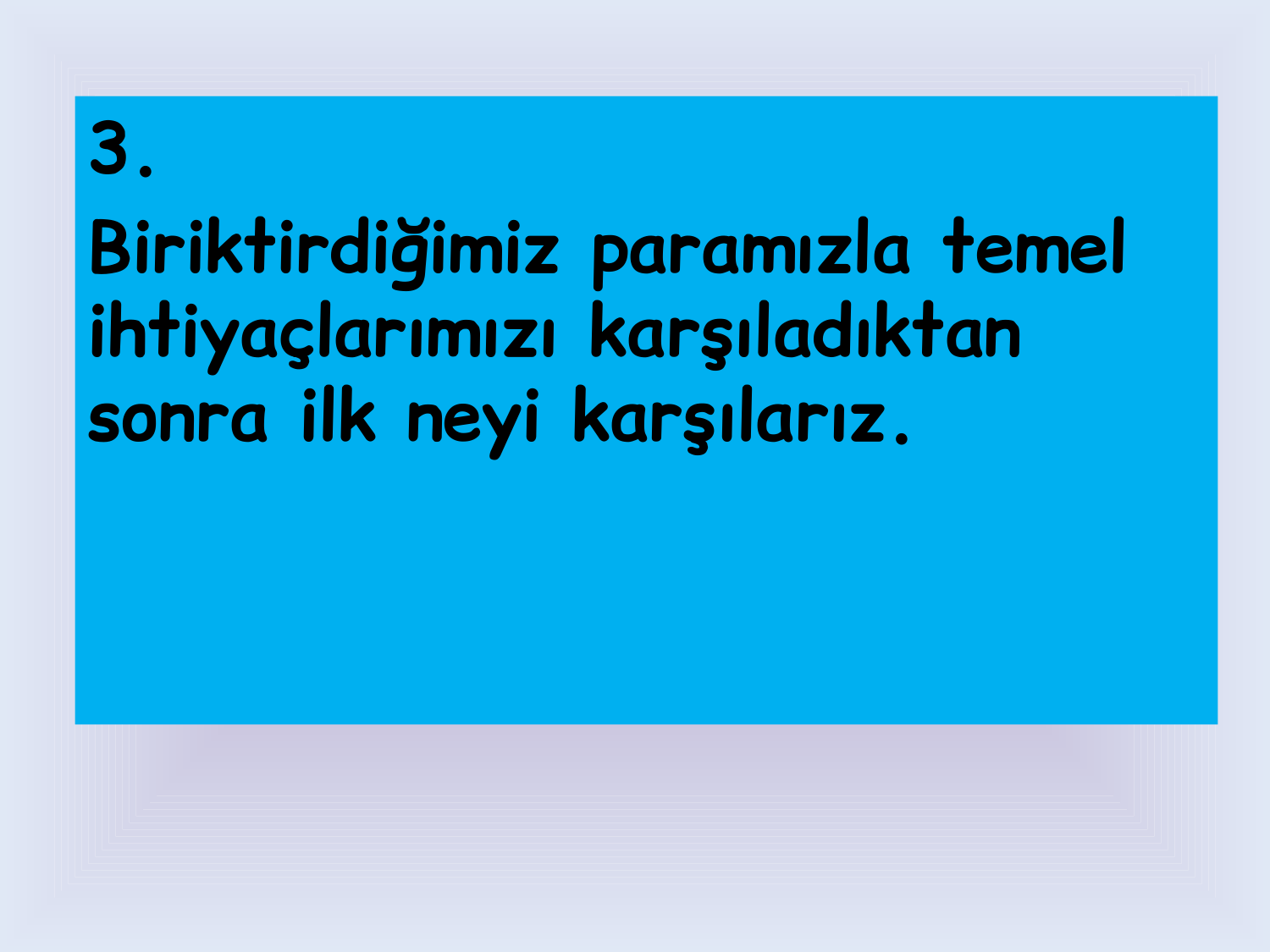

3.
Biriktirdiğimiz paramızla temel ihtiyaçlarımızı karşıladıktan sonra ilk neyi karşılarız.